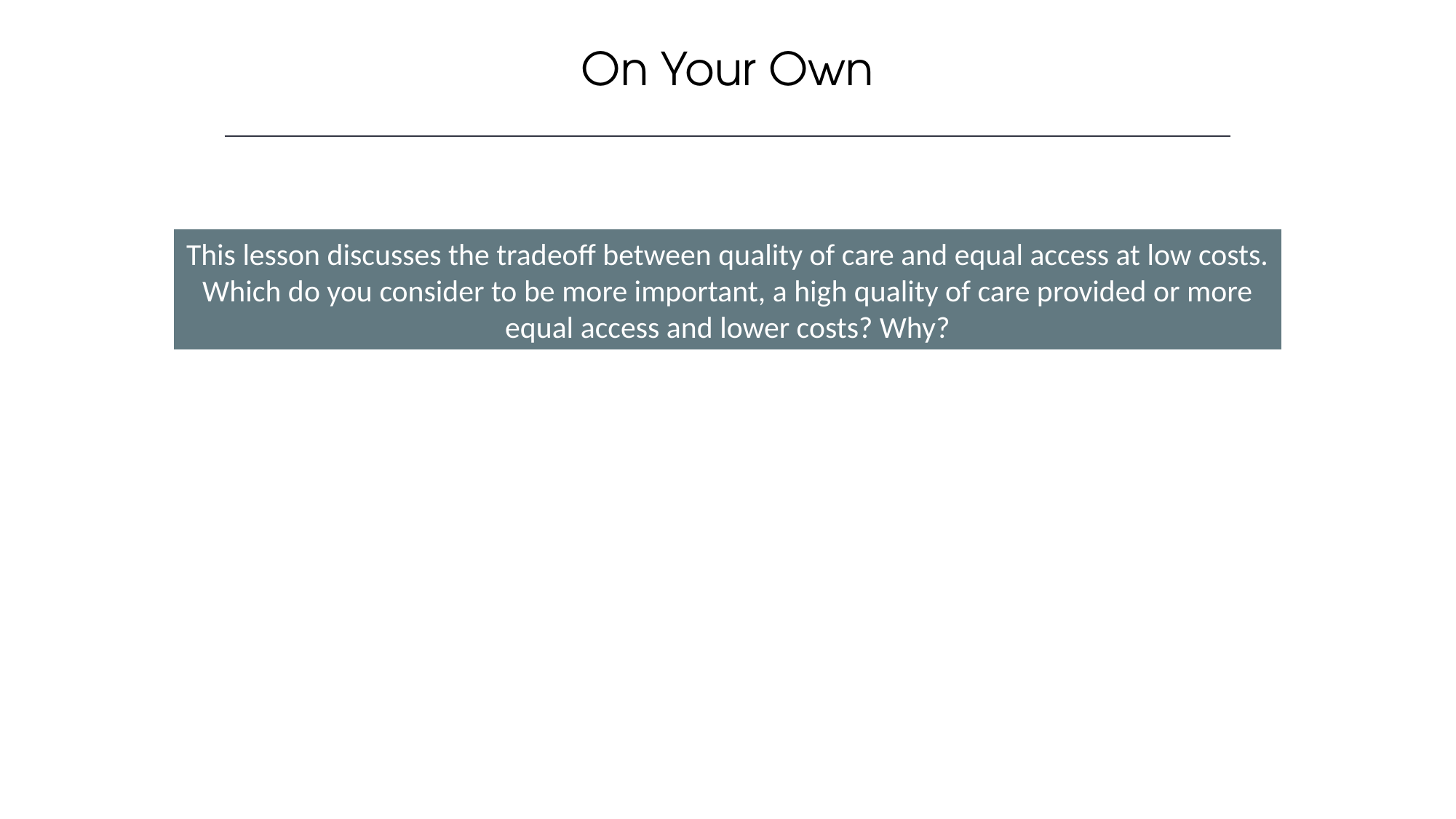

On Your Own
HAWKES LEARNING
This lesson discusses the tradeoff between quality of care and equal access at low costs. Which do you consider to be more important, a high quality of care provided or more equal access and lower costs? Why?